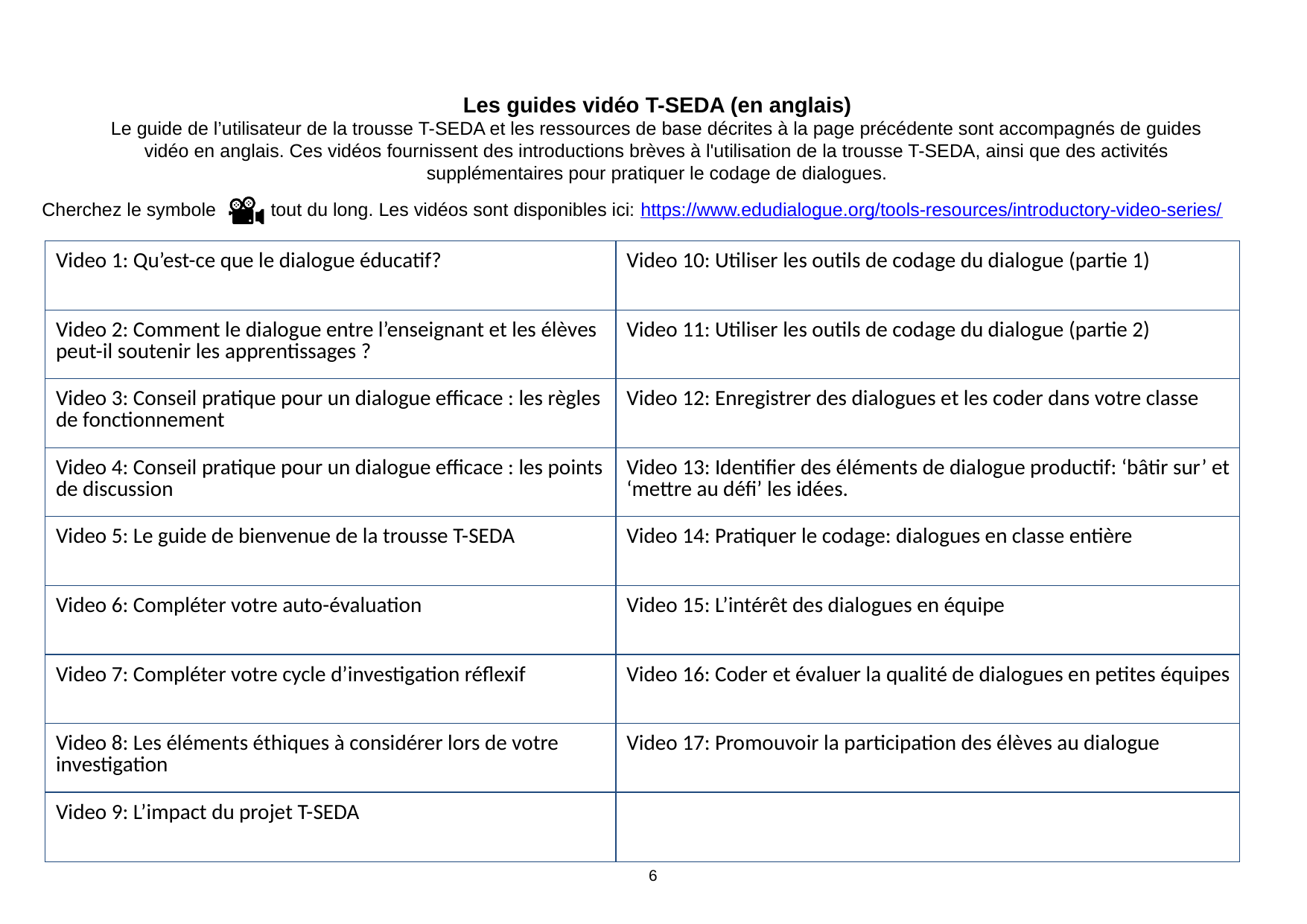

Les guides vidéo T-SEDA (en anglais)
Le guide de l’utilisateur de la trousse T-SEDA et les ressources de base décrites à la page précédente sont accompagnés de guides vidéo en anglais. Ces vidéos fournissent des introductions brèves à l'utilisation de la trousse T-SEDA, ainsi que des activités supplémentaires pour pratiquer le codage de dialogues.
Cherchez le symbole	 tout du long. Les vidéos sont disponibles ici: https://www.edudialogue.org/tools-resources/introductory-video-series/

| Video 1: Qu’est-ce que le dialogue éducatif? | Video 10: Utiliser les outils de codage du dialogue (partie 1) |
| --- | --- |
| Video 2: Comment le dialogue entre l’enseignant et les élèves peut-il soutenir les apprentissages ? | Video 11: Utiliser les outils de codage du dialogue (partie 2) |
| Video 3: Conseil pratique pour un dialogue efficace : les règles de fonctionnement | Video 12: Enregistrer des dialogues et les coder dans votre classe |
| Video 4: Conseil pratique pour un dialogue efficace : les points de discussion | Video 13: Identifier des éléments de dialogue productif: ‘bâtir sur’ et ‘mettre au défi’ les idées. |
| Video 5: Le guide de bienvenue de la trousse T-SEDA | Video 14: Pratiquer le codage: dialogues en classe entière |
| Video 6: Compléter votre auto-évaluation | Video 15: L’intérêt des dialogues en équipe |
| Video 7: Compléter votre cycle d’investigation réflexif | Video 16: Coder et évaluer la qualité de dialogues en petites équipes |
| Video 8: Les éléments éthiques à considérer lors de votre investigation | Video 17: Promouvoir la participation des élèves au dialogue |
| Video 9: L’impact du projet T-SEDA |  |
6